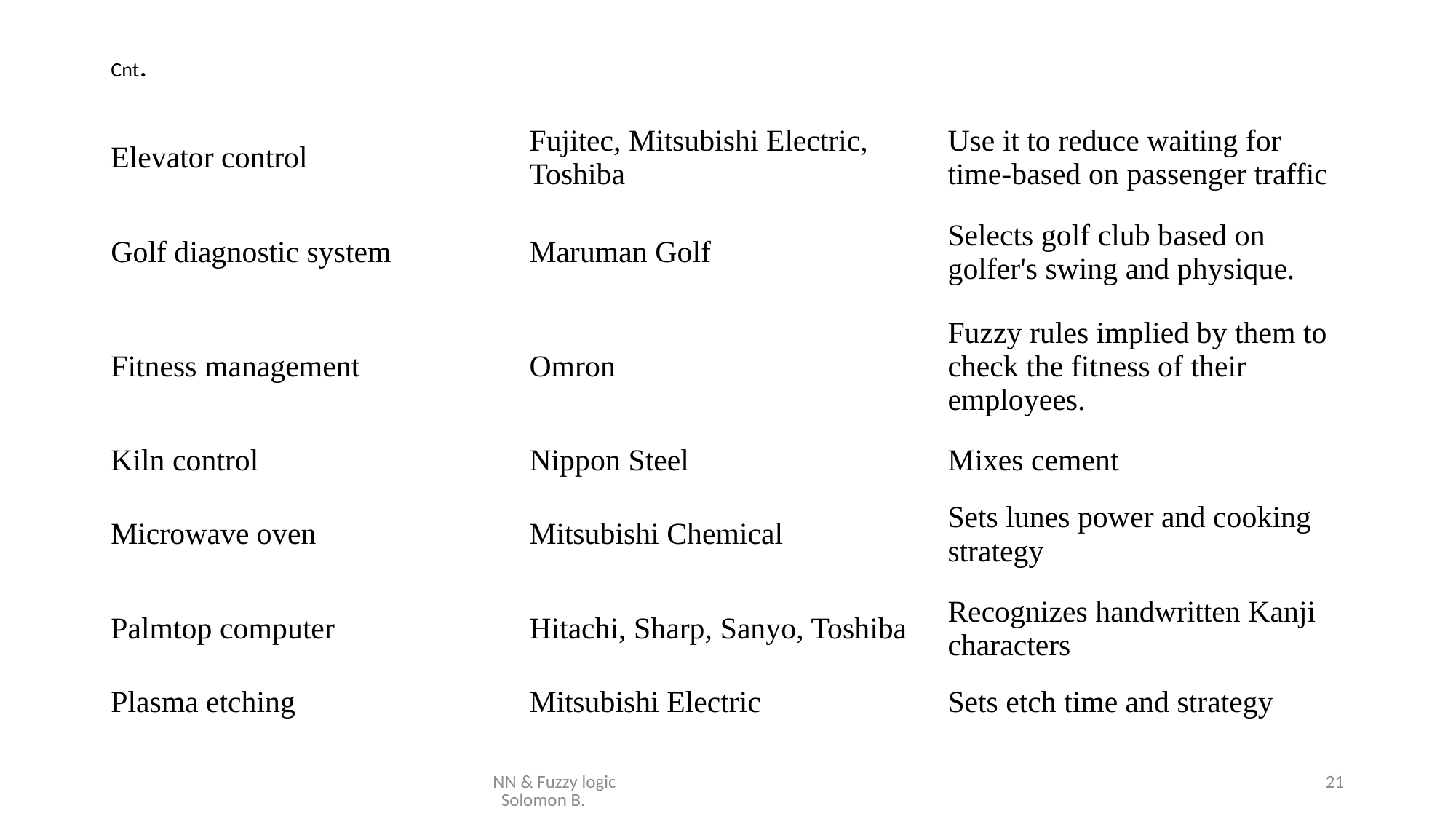

# Cnt.
| Elevator control | Fujitec, Mitsubishi Electric, Toshiba | Use it to reduce waiting for time-based on passenger traffic |
| --- | --- | --- |
| Golf diagnostic system | Maruman Golf | Selects golf club based on golfer's swing and physique. |
| Fitness management | Omron | Fuzzy rules implied by them to check the fitness of their employees. |
| Kiln control | Nippon Steel | Mixes cement |
| Microwave oven | Mitsubishi Chemical | Sets lunes power and cooking strategy |
| Palmtop computer | Hitachi, Sharp, Sanyo, Toshiba | Recognizes handwritten Kanji characters |
| Plasma etching | Mitsubishi Electric | Sets etch time and strategy |
NN & Fuzzy logic                                                                                    Solomon B.
21